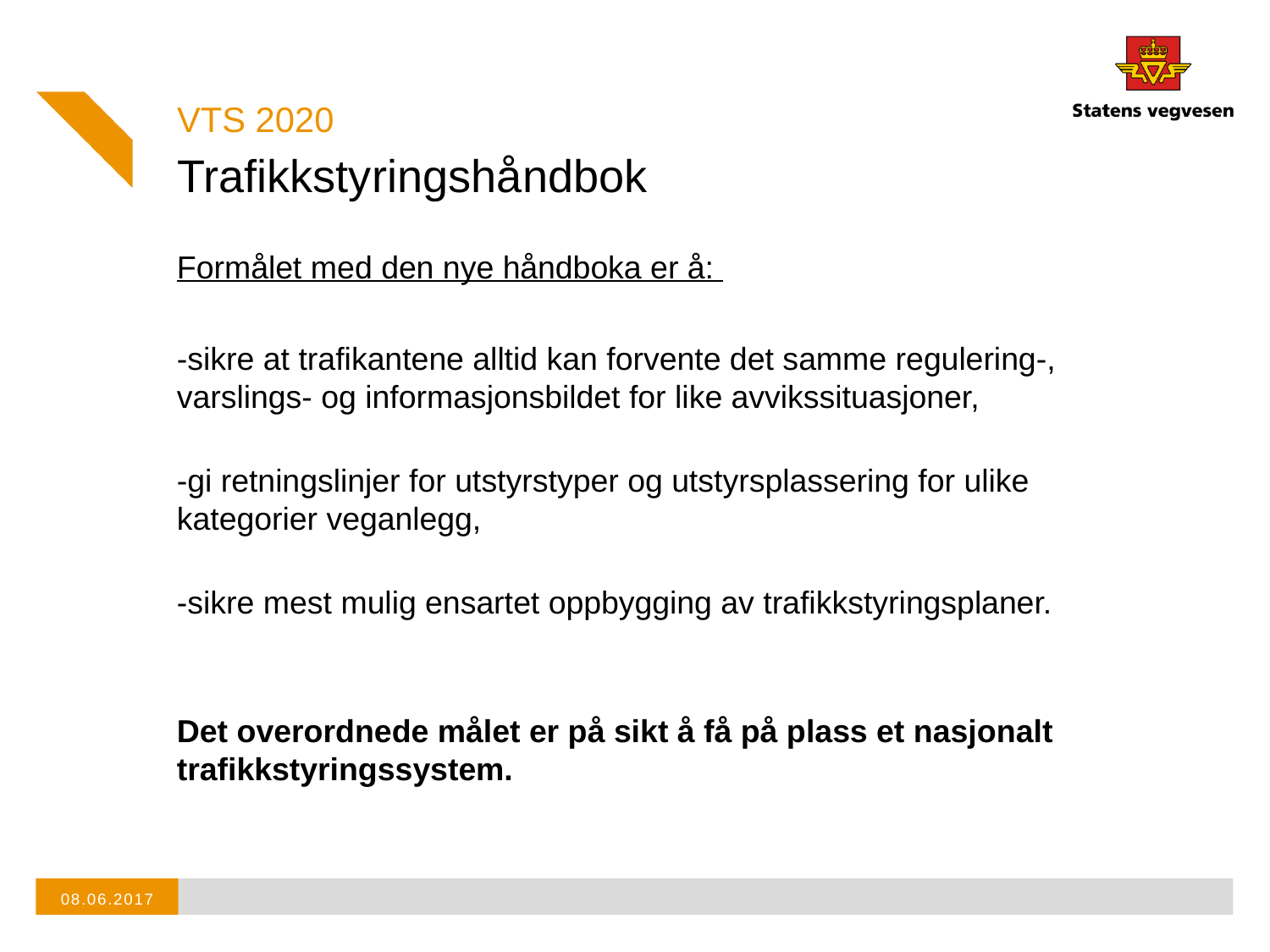

VTS 2020
# Trafikkstyringshåndbok
Formålet med den nye håndboka er å:

-sikre at trafikantene alltid kan forvente det samme regulering-, varslings- og informasjonsbildet for like avvikssituasjoner,
-gi retningslinjer for utstyrstyper og utstyrsplassering for ulike kategorier veganlegg,
-sikre mest mulig ensartet oppbygging av trafikkstyringsplaner.

Det overordnede målet er på sikt å få på plass et nasjonalt trafikkstyringssystem.
08.06.2017